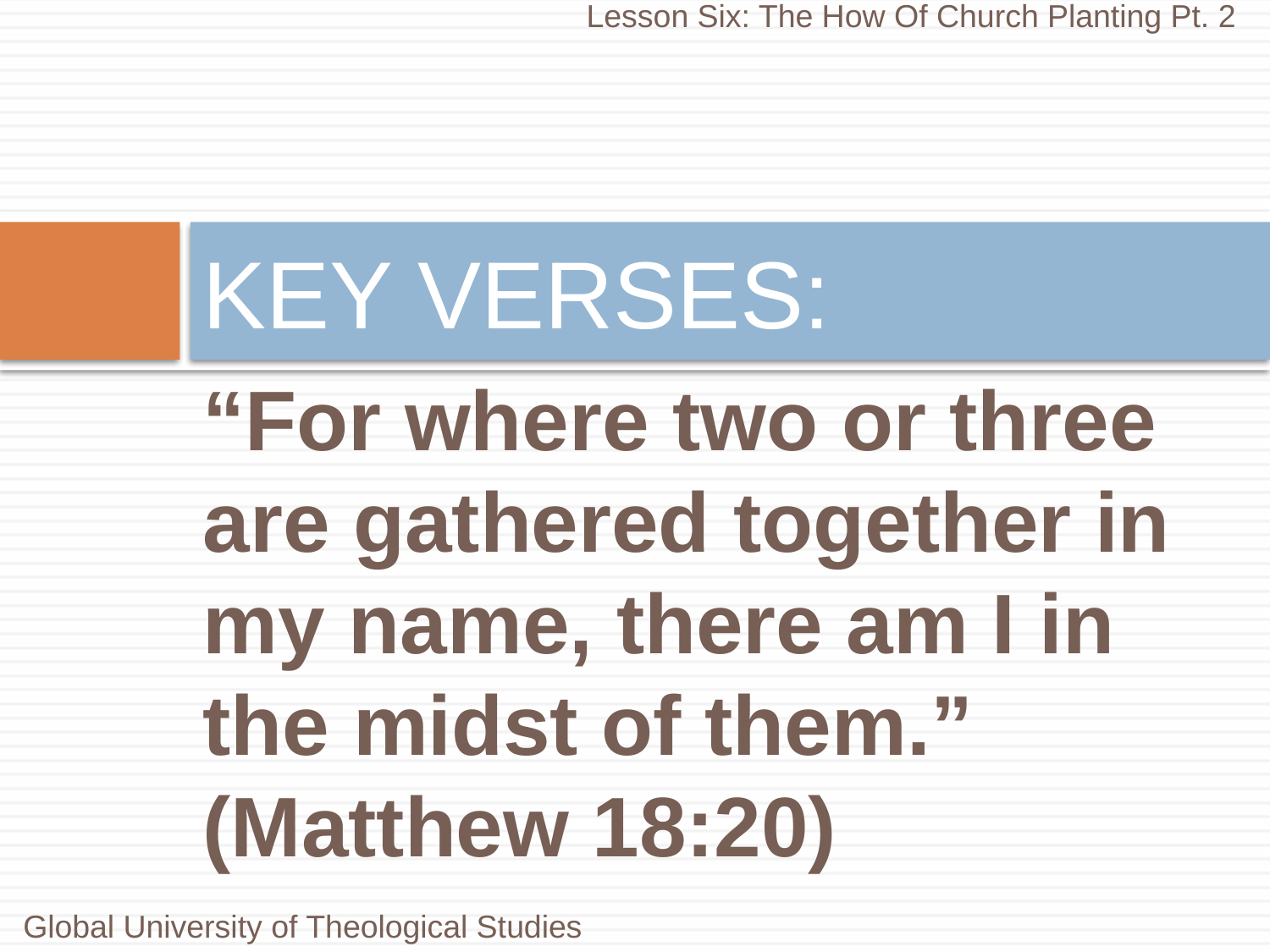

Lesson Six: The How Of Church Planting Pt. 2
# KEY VERSES:
“For where two or three are gathered together in my name, there am I in the midst of them.” (Matthew 18:20)
Global University of Theological Studies